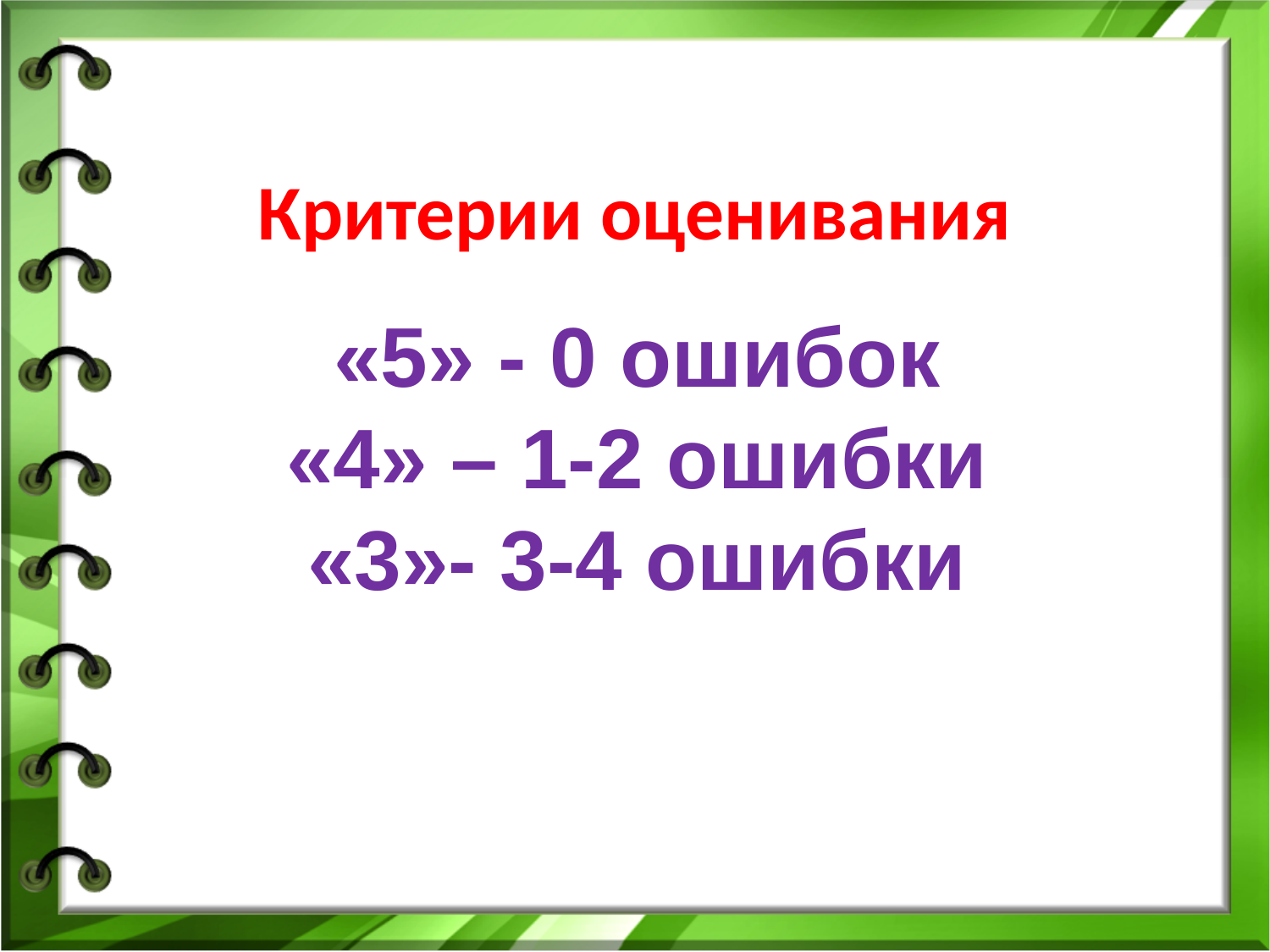

# Критерии оценивания
«5» - 0 ошибок
«4» – 1-2 ошибки
«3»- 3-4 ошибки